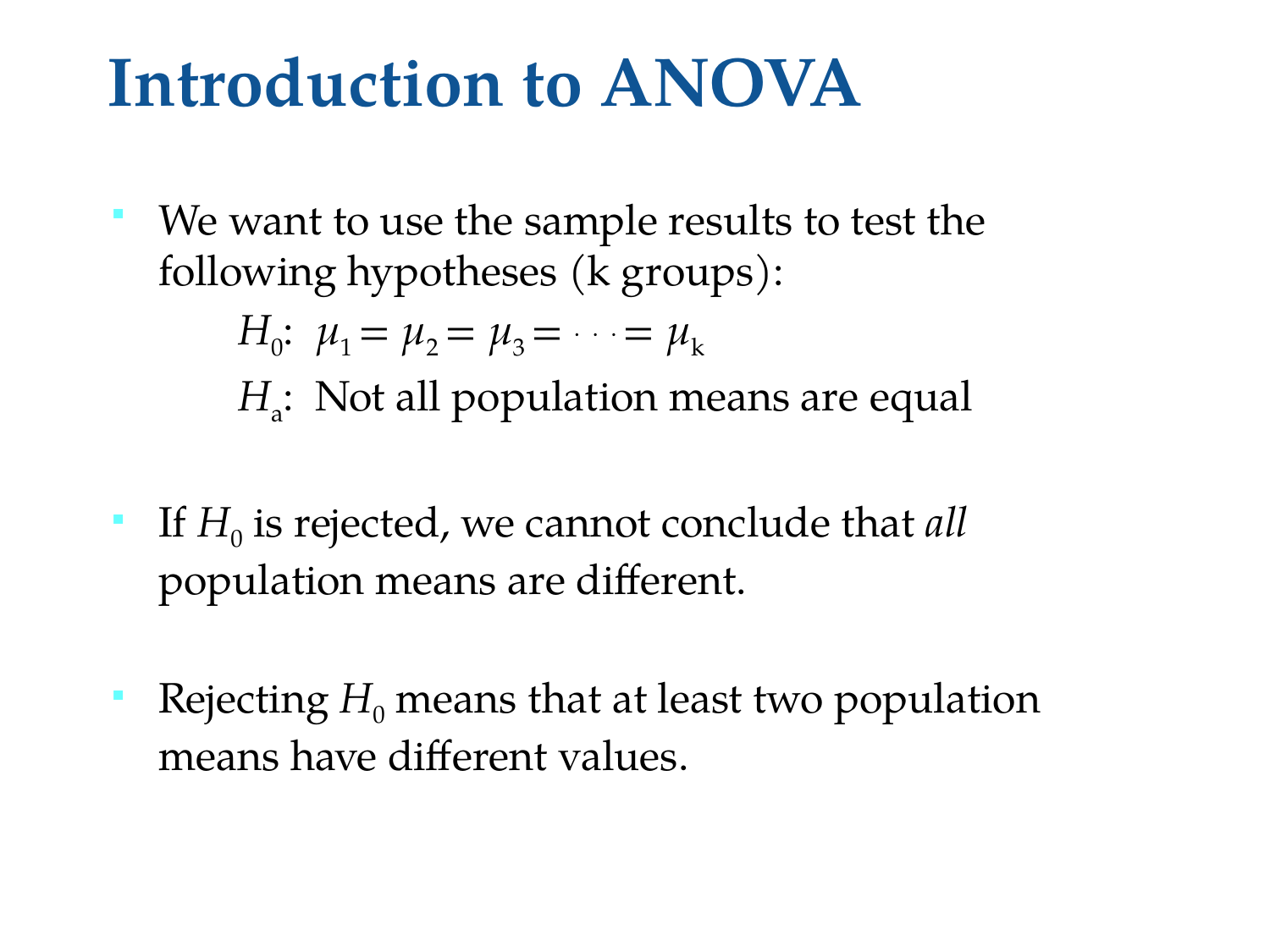

Introduction to ANOVA
We want to use the sample results to test the following hypotheses (k groups):
	H0:  μ1 = μ2 = μ3 = .  .  . = μk
	Ha:  Not all population means are equal

If H0 is rejected, we cannot conclude that all population means are different.

Rejecting H0 means that at least two population means have different values.